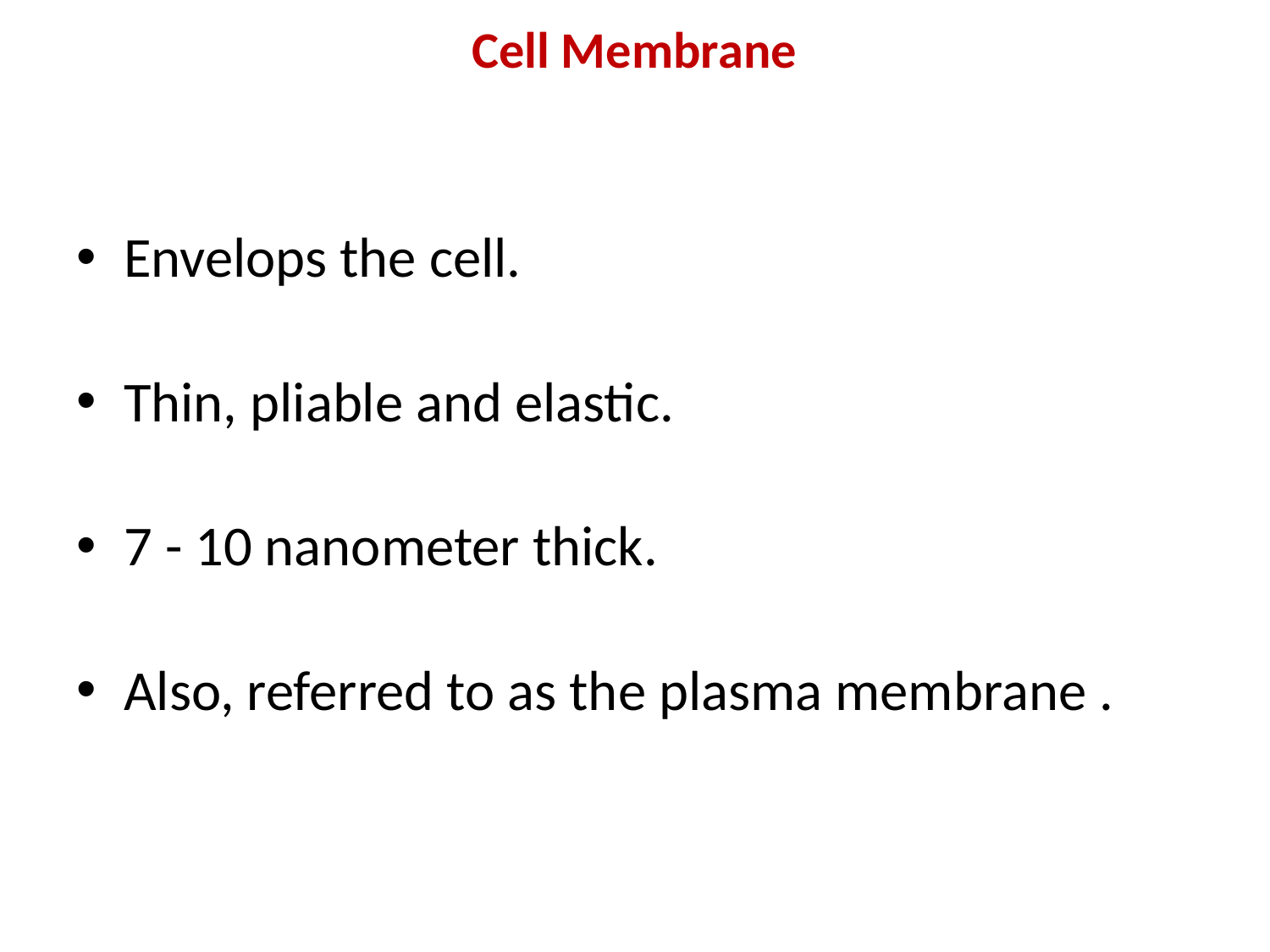

# Cell Membrane
Envelops the cell.

Thin, pliable and elastic.

7 - 10 nanometer thick.

Also, referred to as the plasma membrane .